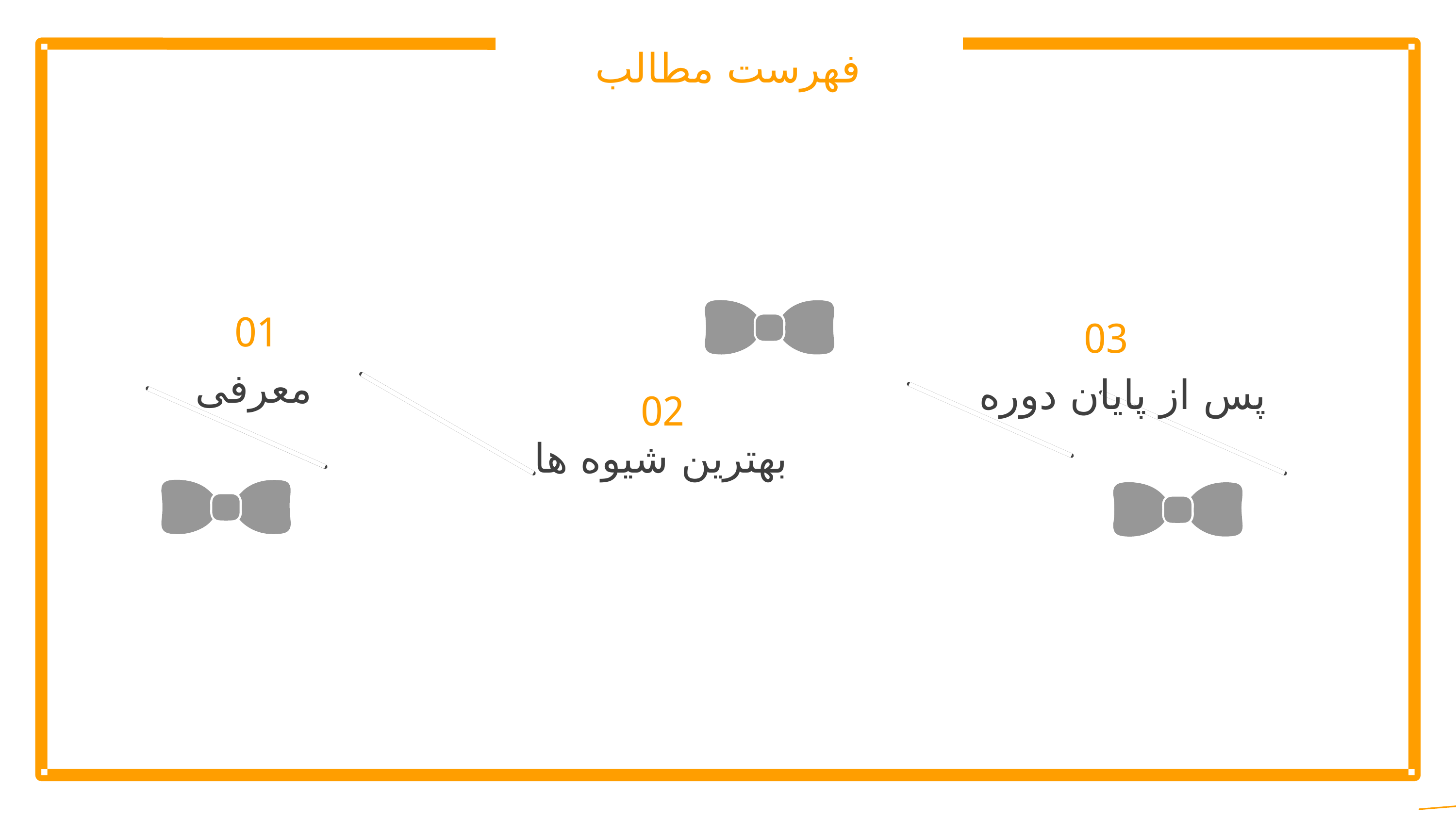

فهرست مطالب

01
03

معرفی
02
پس از پایان دوره

بهترین شیوه ها